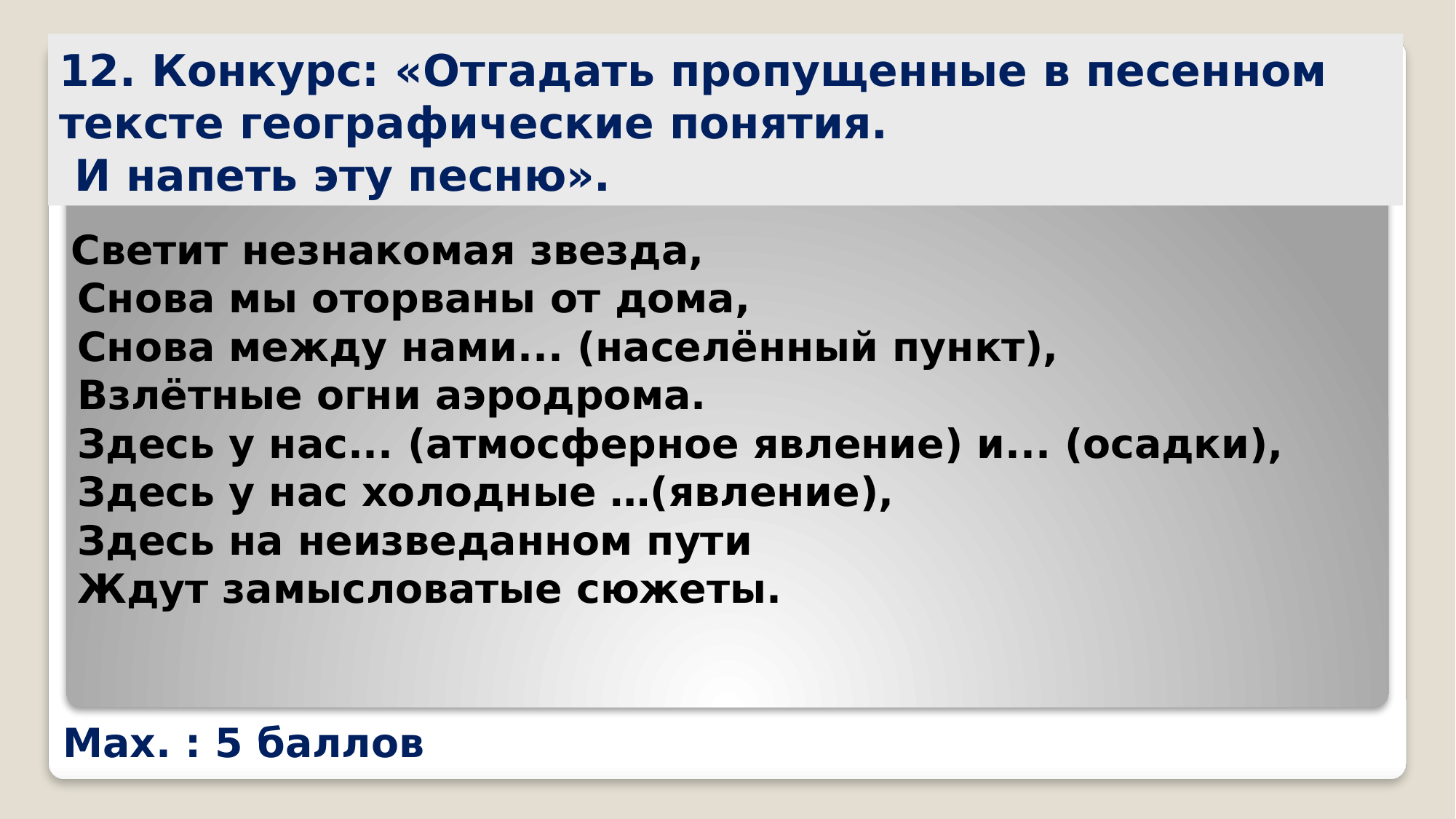

# 12. Конкурс: «Отгадать пропущенные в песенном тексте географические понятия. И напеть эту песню».
  Светит незнакомая звезда,
Снова мы оторваны от дома,
Снова между нами... (населённый пункт),
Взлётные огни аэродрома.
Здесь у нас... (атмосферное явление) и... (осадки),
Здесь у нас холодные …(явление),
Здесь на неизведанном пути 
Ждут замысловатые сюжеты.

 Мах. : 5 баллов